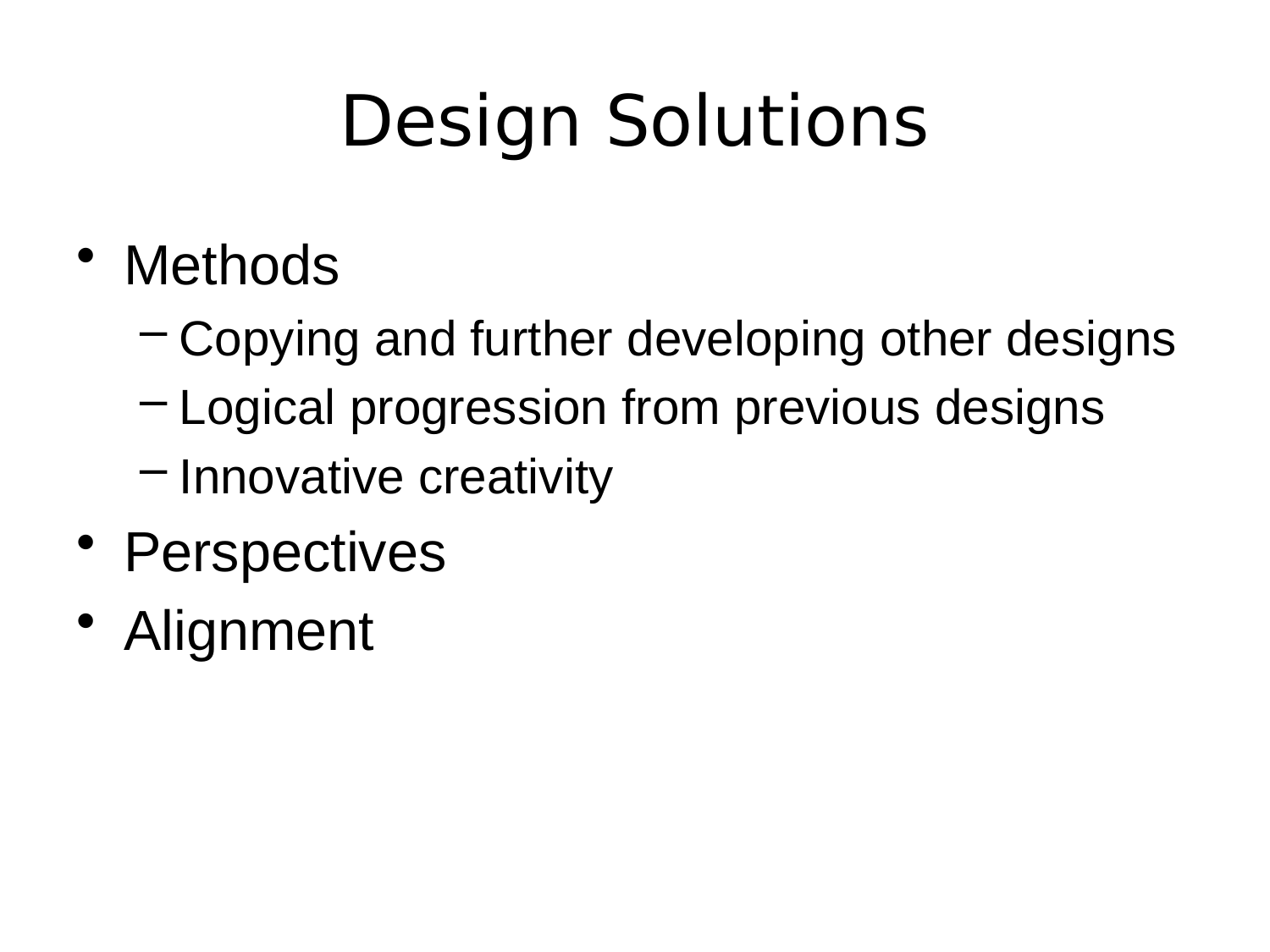

# Design Solutions
Methods
Copying and further developing other designs
Logical progression from previous designs
Innovative creativity
Perspectives
Alignment